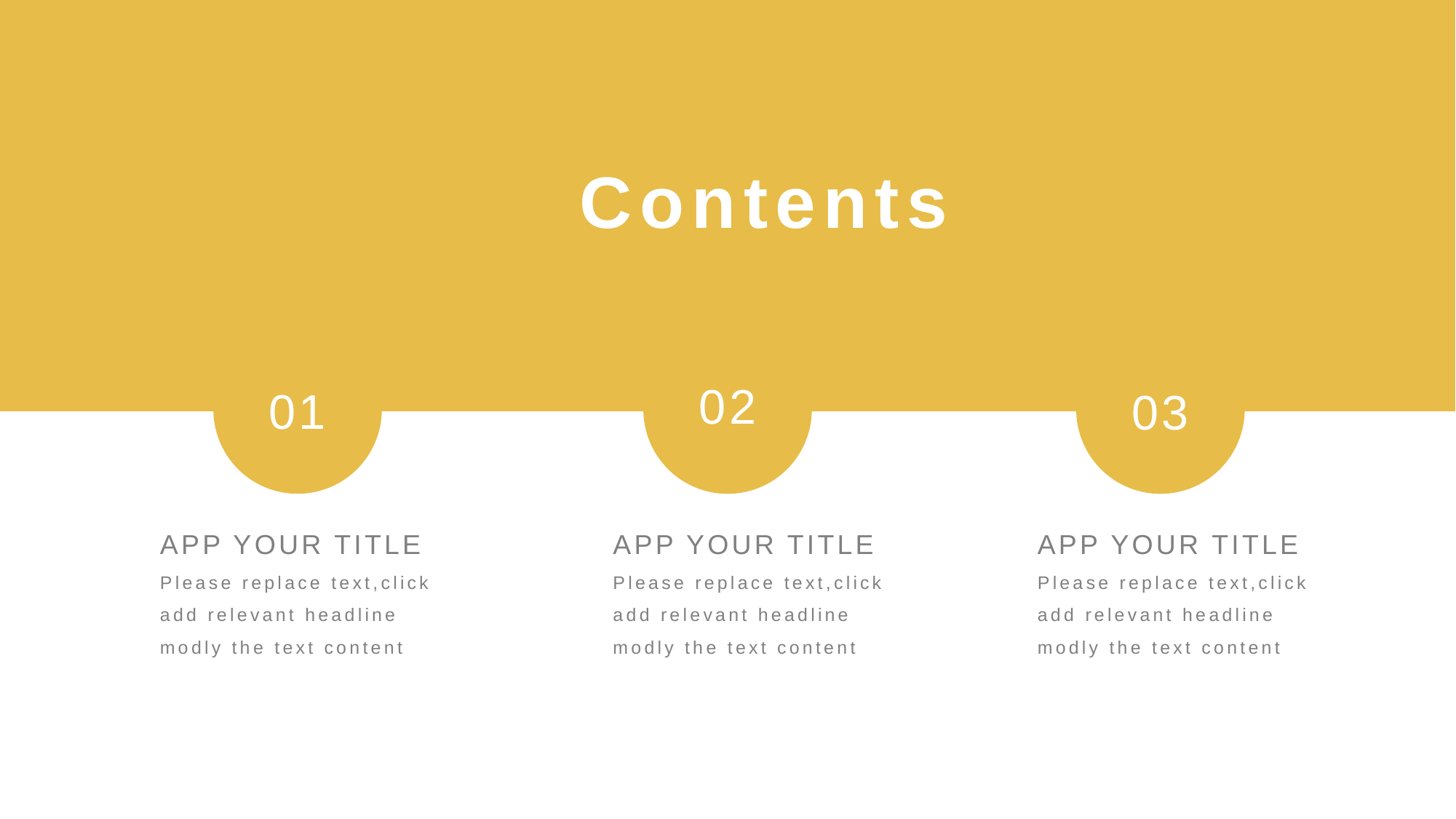

Contents

APP YOUR TITLE
Please replace text,click add relevant headline modly the text content

APP YOUR TITLE
Please replace text,click add relevant headline modly the text content

APP YOUR TITLE
Please replace text,click add relevant headline modly the text content

01

02
03